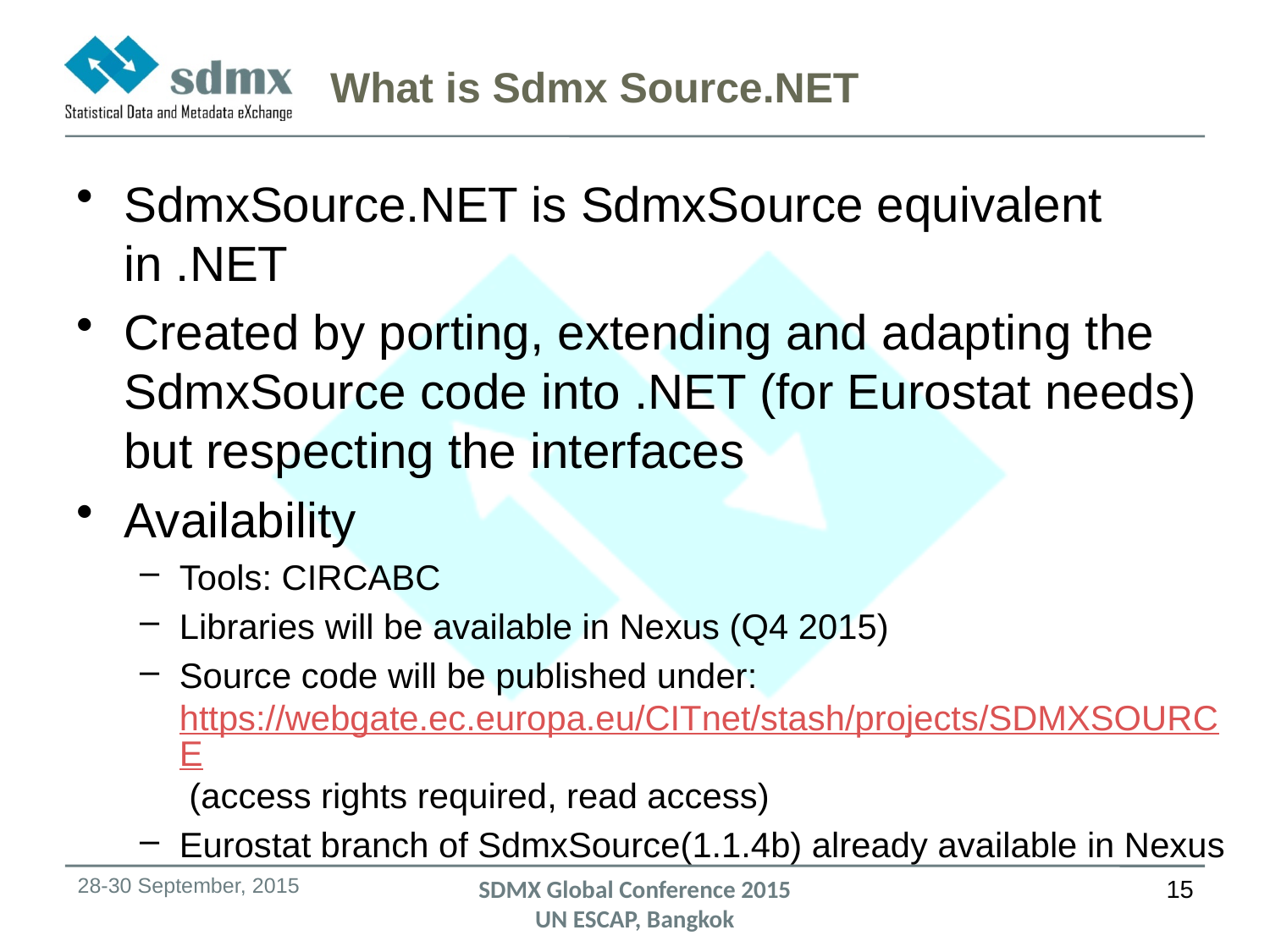

# What is Sdmx Source.NET
SdmxSource.NET is SdmxSource equivalent in .NET
Created by porting, extending and adapting the SdmxSource code into .NET (for Eurostat needs) but respecting the interfaces
Availability
Tools: CIRCABC
Libraries will be available in Nexus (Q4 2015)
Source code will be published under: https://webgate.ec.europa.eu/CITnet/stash/projects/SDMXSOURCE (access rights required, read access)
Eurostat branch of SdmxSource(1.1.4b) already available in Nexus
28-30 September, 2015
SDMX Global Conference 2015
UN ESCAP, Bangkok
15